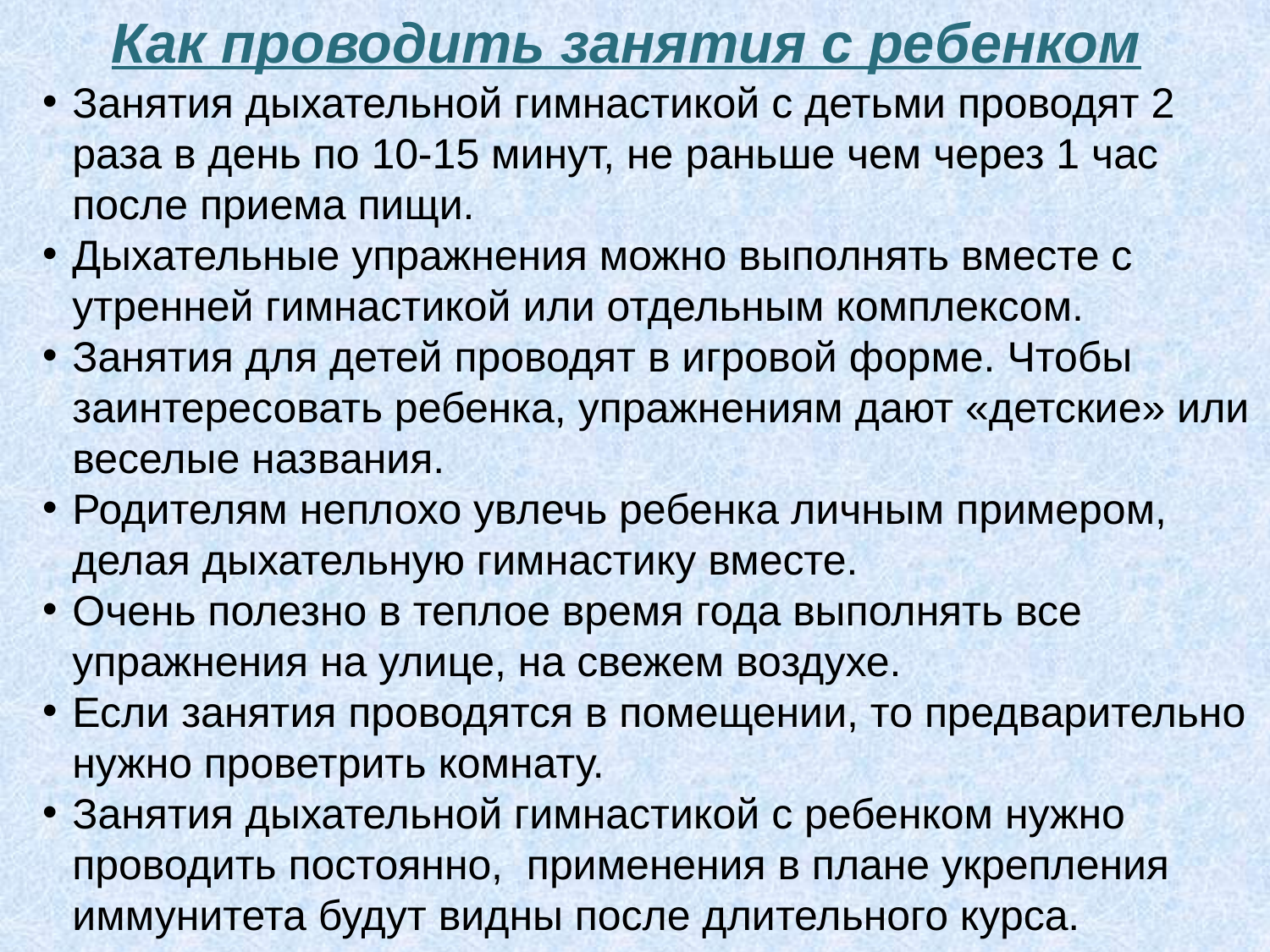

Как проводить занятия с ребенком
Занятия дыхательной гимнастикой с детьми проводят 2 раза в день по 10-15 минут, не раньше чем через 1 час после приема пищи.
Дыхательные упражнения можно выполнять вместе с утренней гимнастикой или отдельным комплексом.
Занятия для детей проводят в игровой форме. Чтобы заинтересовать ребенка, упражнениям дают «детские» или веселые названия.
Родителям неплохо увлечь ребенка личным примером, делая дыхательную гимнастику вместе.
Очень полезно в теплое время года выполнять все упражнения на улице, на свежем воздухе.
Если занятия проводятся в помещении, то предварительно нужно проветрить комнату.
Занятия дыхательной гимнастикой с ребенком нужно проводить постоянно,  применения в плане укрепления иммунитета будут видны после длительного курса.